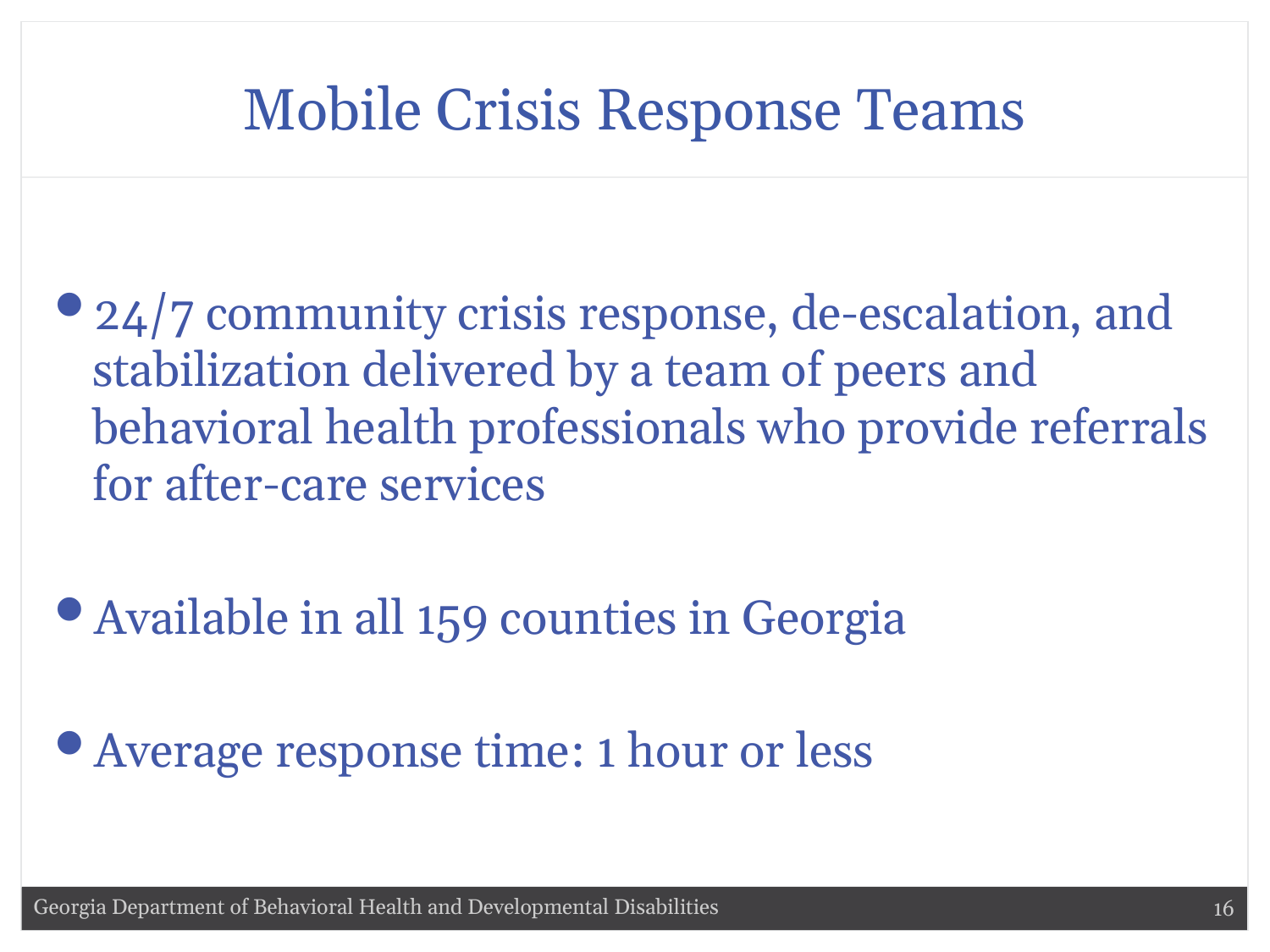

# Mobile Crisis Response Teams
24/7 community crisis response, de-escalation, and stabilization delivered by a team of peers and behavioral health professionals who provide referrals for after-care services

Available in all 159 counties in Georgia

Average response time: 1 hour or less